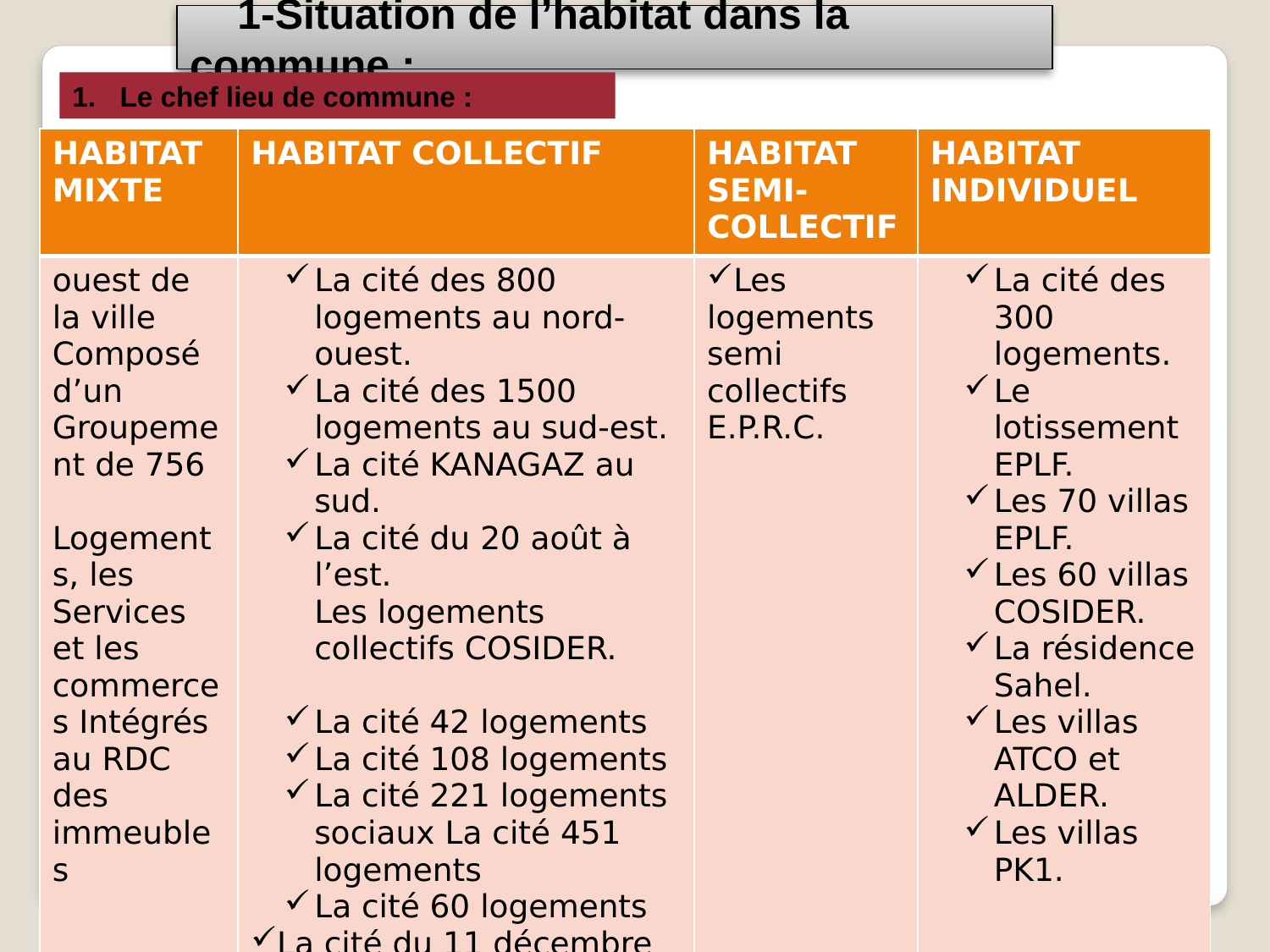

1-Situation de l’habitat dans la commune :
Le chef lieu de commune :
| HABITAT MIXTE | HABITAT COLLECTIF | HABITAT SEMI-COLLECTIF | HABITAT INDIVIDUEL |
| --- | --- | --- | --- |
| ouest de la ville Composé d’un Groupement de 756 Logements, les Services et les commerces Intégrés au RDC des immeubles | La cité des 800 logements au nord-ouest. La cité des 1500 logements au sud-est. La cité KANAGAZ au sud. La cité du 20 août à l’est. Les logements collectifs COSIDER. La cité 42 logements La cité 108 logements La cité 221 logements sociaux La cité 451 logements La cité 60 logements La cité du 11 décembre 1960, | Les logements semi collectifs E.P.R.C. | La cité des 300 logements. Le lotissement EPLF. Les 70 villas EPLF. Les 60 villas COSIDER. La résidence Sahel. Les villas ATCO et ALDER. Les villas PK1. |